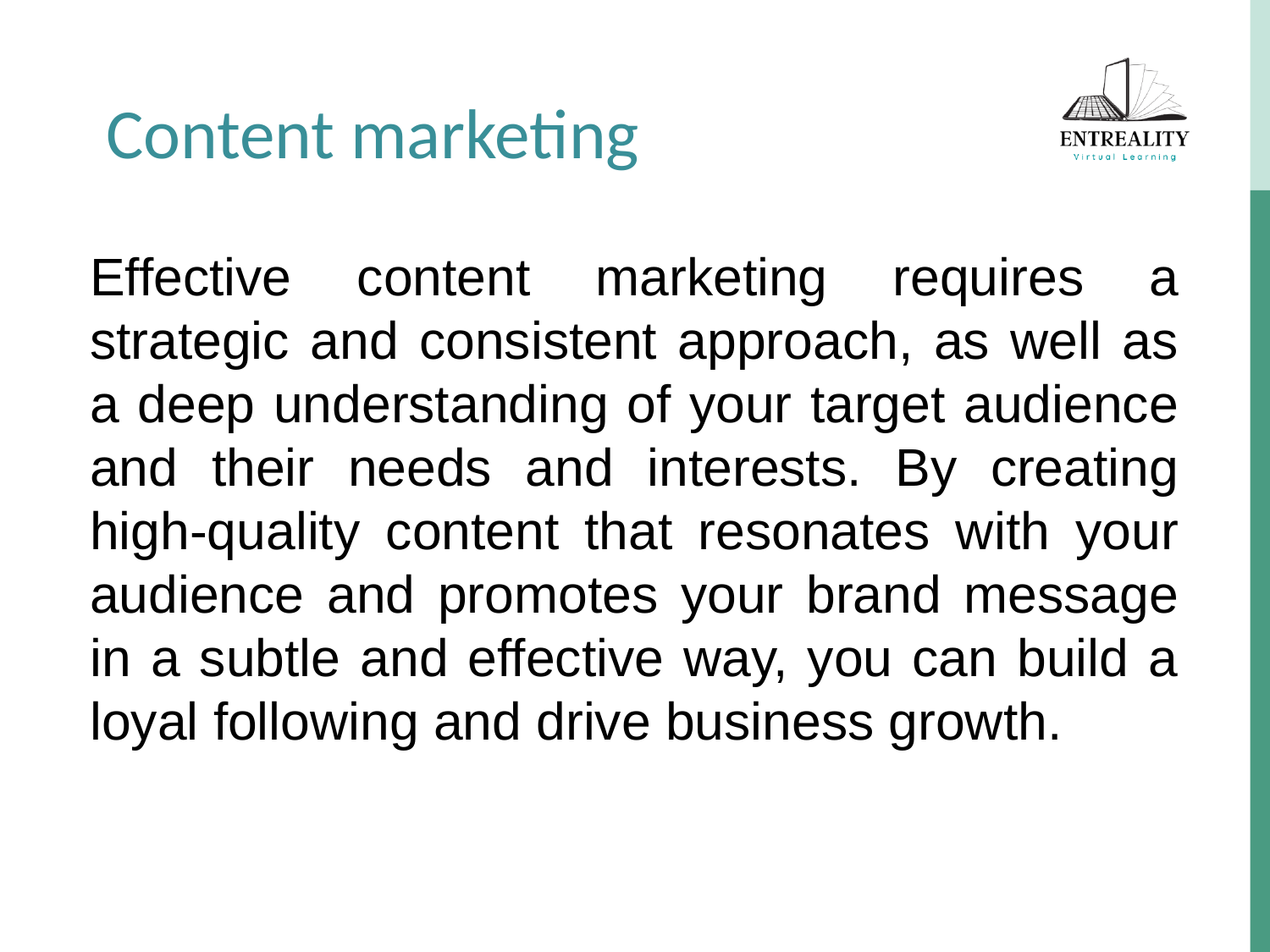

Content marketing

Effective content marketing requires a strategic and consistent approach, as well as a deep understanding of your target audience and their needs and interests. By creating high-quality content that resonates with your audience and promotes your brand message in a subtle and effective way, you can build a loyal following and drive business growth.